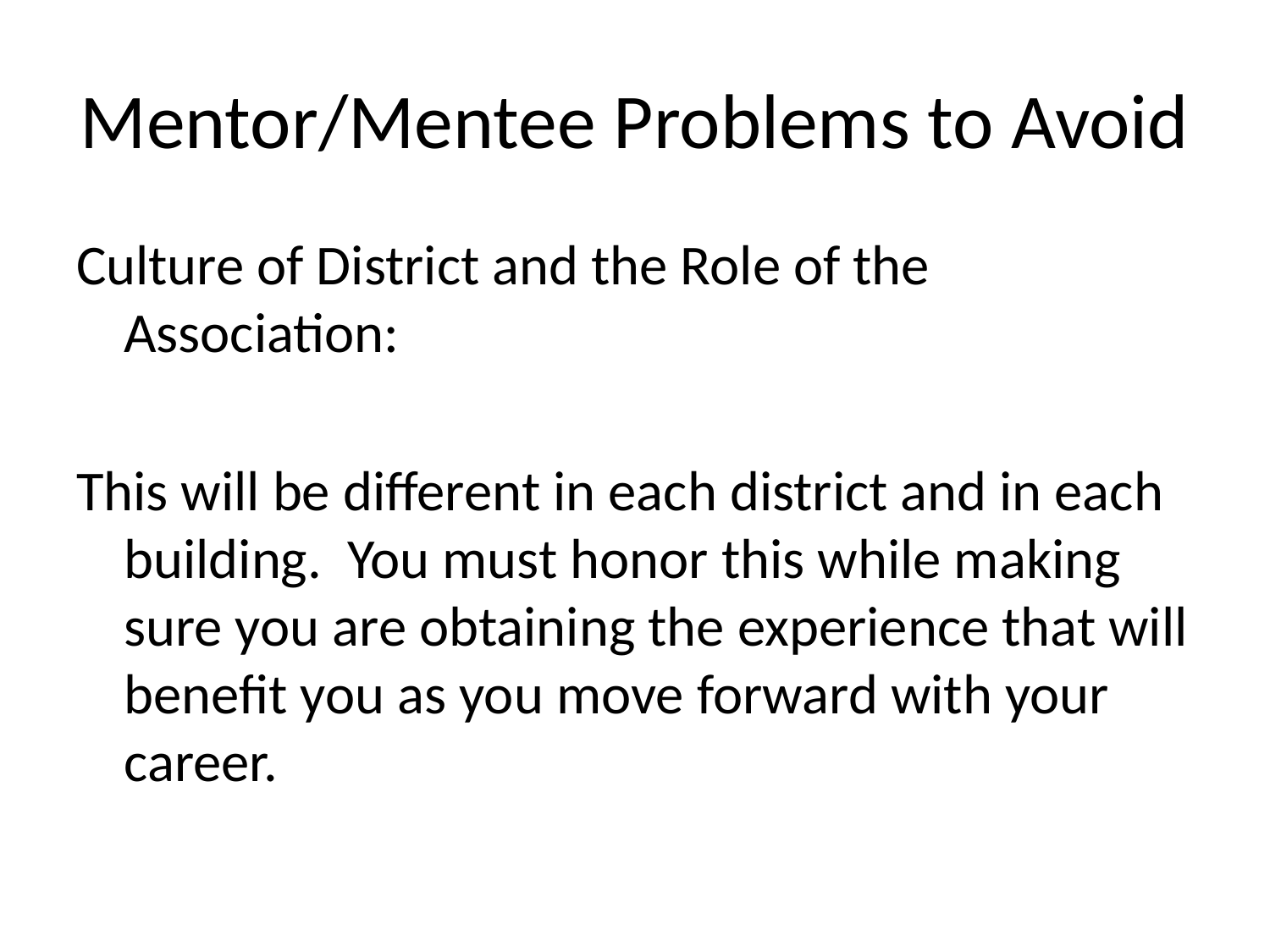

# Mentor/Mentee Problems to Avoid
Culture of District and the Role of the Association:

This will be different in each district and in each building.  You must honor this while making sure you are obtaining the experience that will benefit you as you move forward with your career.